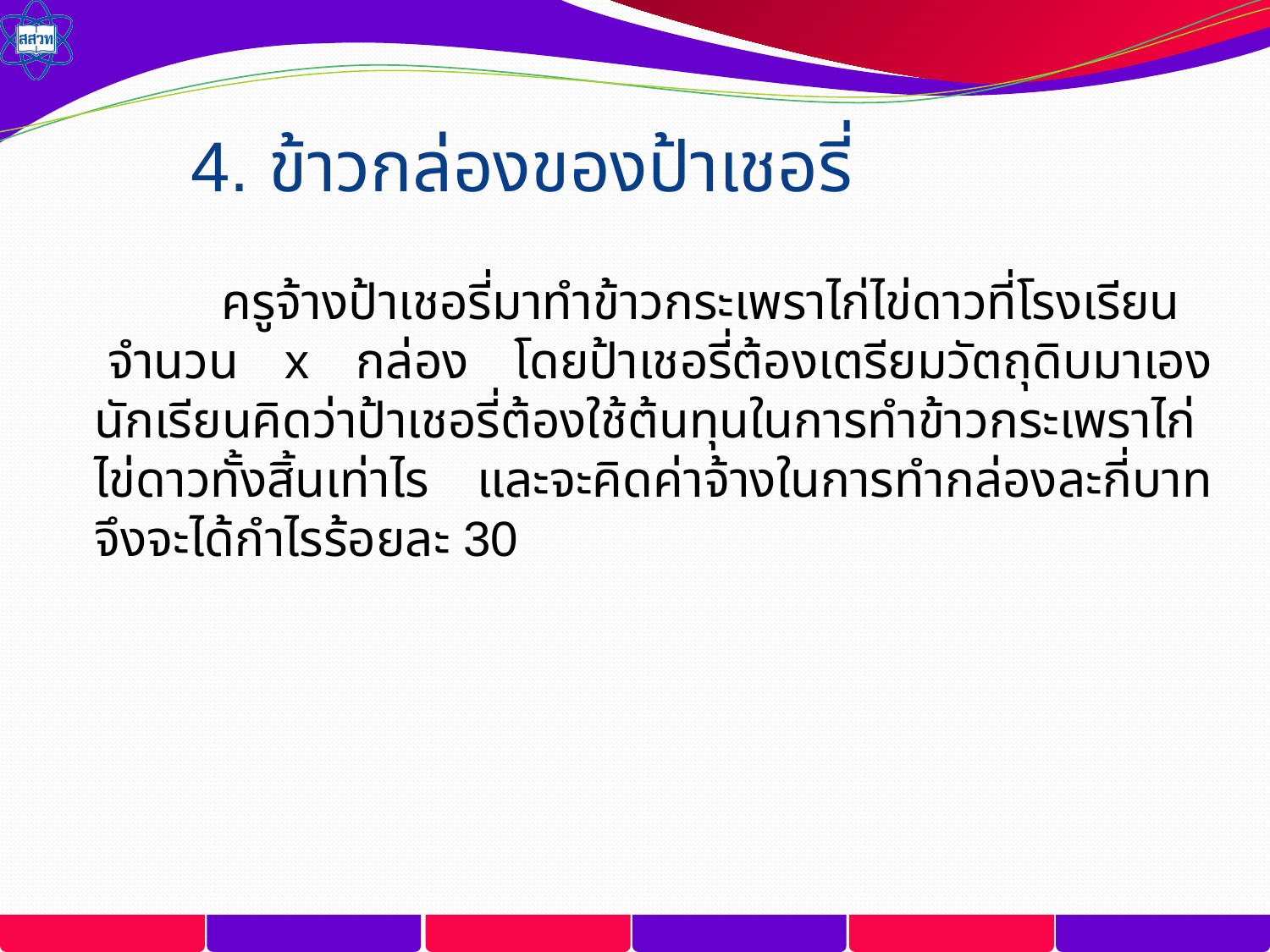

# 4. ข้าวกล่องของป้าเชอรี่
	ครูจ้างป้าเชอรี่มาทำข้าวกระเพราไก่ไข่ดาวที่โรงเรียน  จำนวน x กล่อง โดยป้าเชอรี่ต้องเตรียมวัตถุดิบมาเอง นักเรียนคิดว่าป้าเชอรี่ต้องใช้ต้นทุนในการทำข้าวกระเพราไก่ไข่ดาวทั้งสิ้นเท่าไร และจะคิดค่าจ้างในการทำกล่องละกี่บาท จึงจะได้กำไรร้อยละ 30